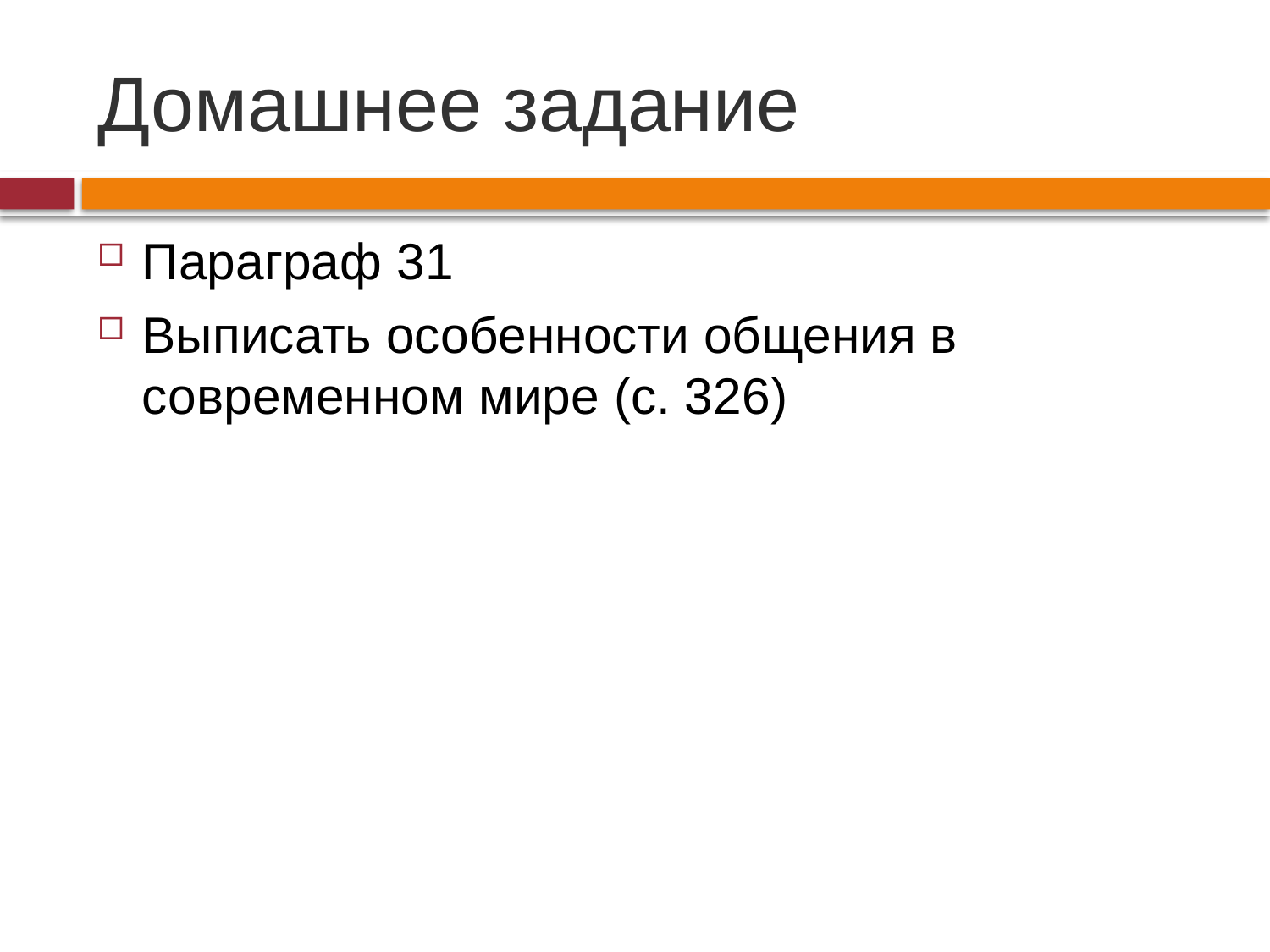

# Домашнее задание
Параграф 31
Выписать особенности общения в современном мире (с. 326)